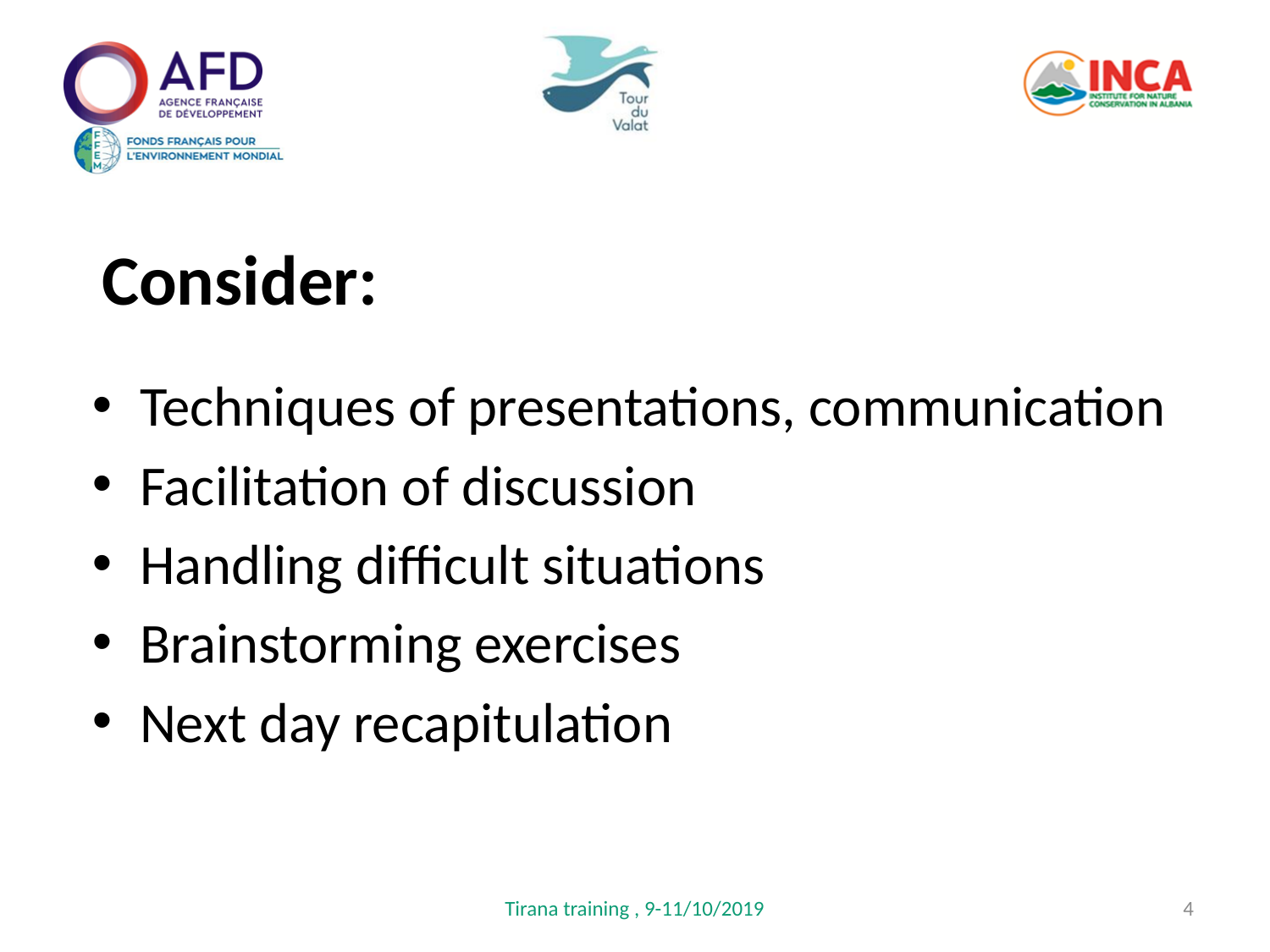

Consider:
Techniques of presentations, communication
Facilitation of discussion
Handling difficult situations
Brainstorming exercises
Next day recapitulation

Tirana training , 9-11/10/2019
4